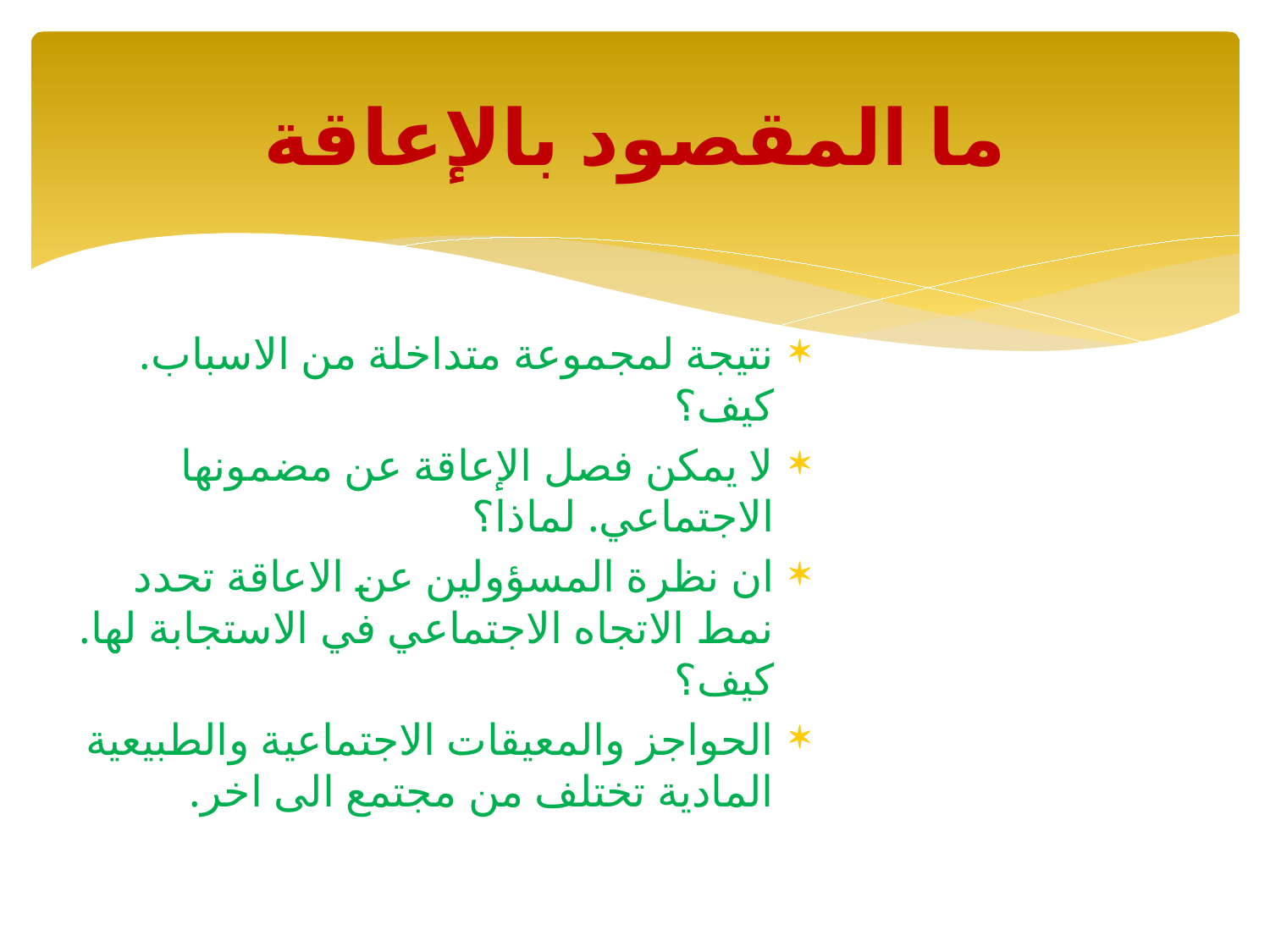

# ما المقصود بالإعاقة
نتيجة لمجموعة متداخلة من الاسباب. كيف؟
لا يمكن فصل الإعاقة عن مضمونها الاجتماعي. لماذا؟
ان نظرة المسؤولين عن الاعاقة تحدد نمط الاتجاه الاجتماعي في الاستجابة لها. كيف؟
الحواجز والمعيقات الاجتماعية والطبيعية المادية تختلف من مجتمع الى اخر.